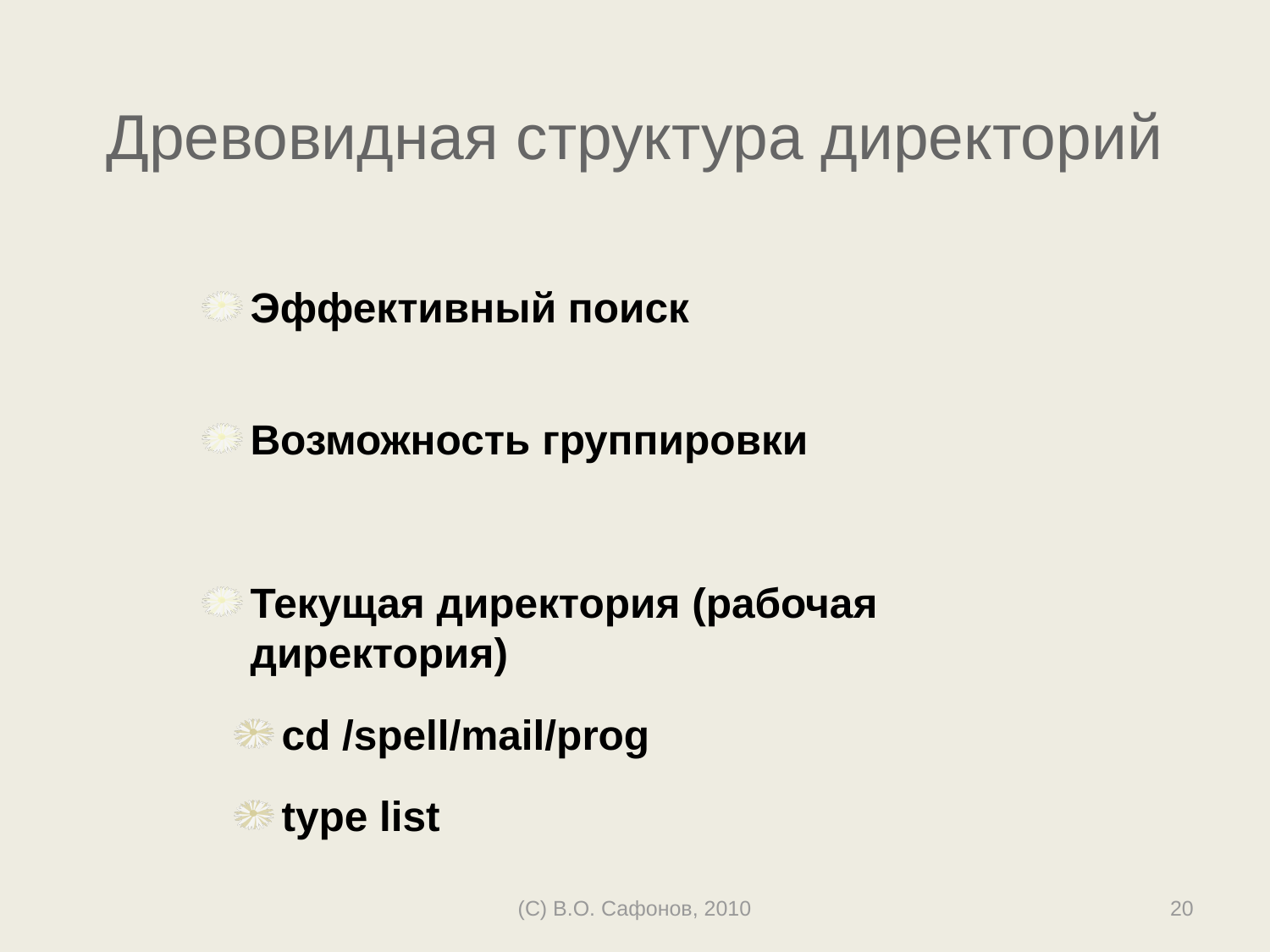

# Древовидная структура директорий
Эффективный поиск
Возможность группировки

Текущая директория (рабочая директория)
cd /spell/mail/prog
type list

(C) В.О. Сафонов, 2010
20